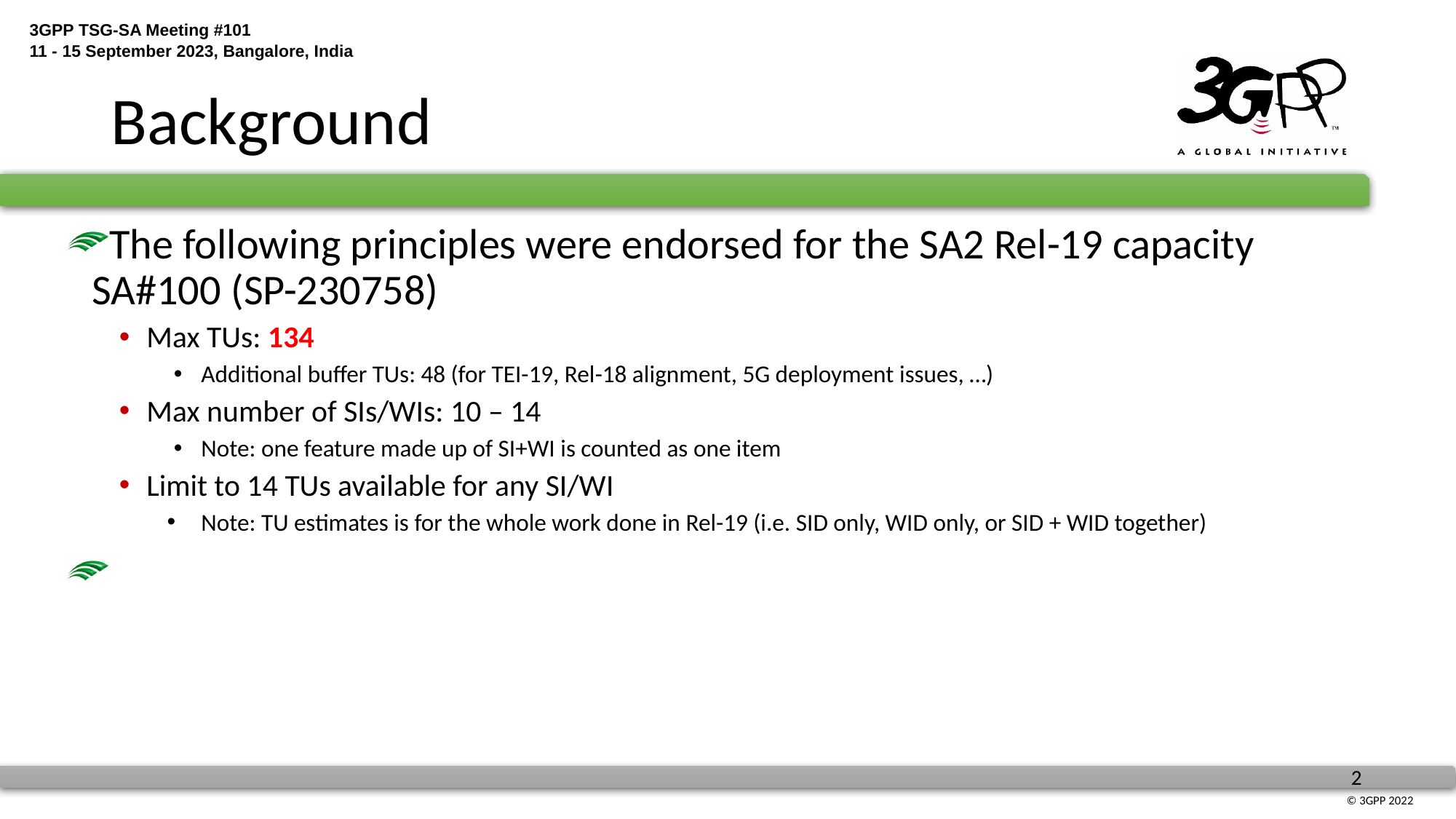

# Background
The following principles were endorsed for the SA2 Rel-19 capacity SA#100 (SP-230758)
Max TUs: 134
Additional buffer TUs: 48 (for TEI-19, Rel-18 alignment, 5G deployment issues, …)
Max number of SIs/WIs: 10 – 14
Note: one feature made up of SI+WI is counted as one item
Limit to 14 TUs available for any SI/WI
Note: TU estimates is for the whole work done in Rel-19 (i.e. SID only, WID only, or SID + WID together)